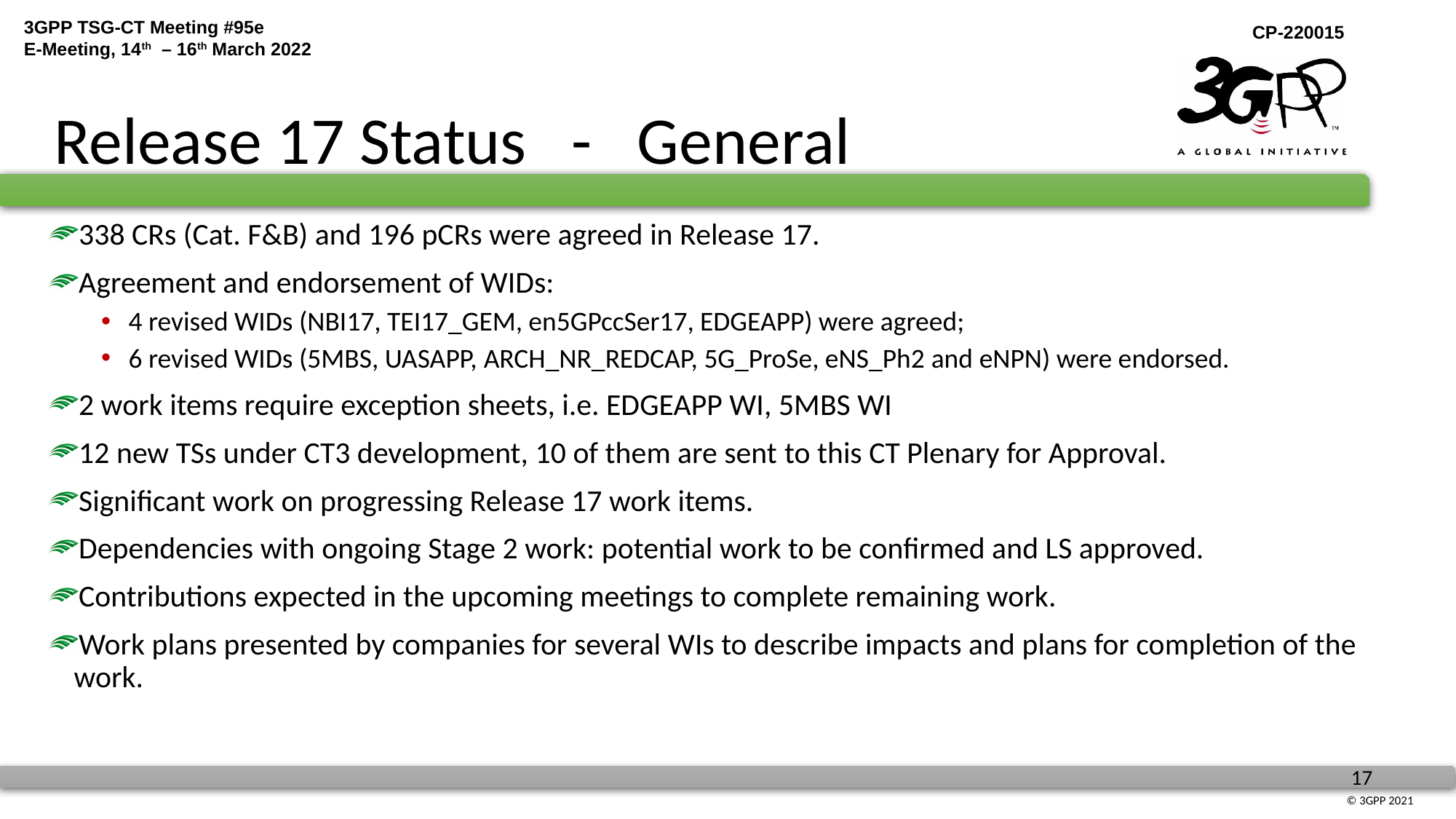

# Release 17 Status   -   General
338 CRs (Cat. F&B) and 196 pCRs were agreed in Release 17.
Agreement and endorsement of WIDs:
4 revised WIDs (NBI17, TEI17_GEM, en5GPccSer17, EDGEAPP) were agreed;
6 revised WIDs (5MBS, UASAPP, ARCH_NR_REDCAP, 5G_ProSe, eNS_Ph2 and eNPN) were endorsed.
2 work items require exception sheets, i.e. EDGEAPP WI, 5MBS WI
12 new TSs under CT3 development, 10 of them are sent to this CT Plenary for Approval.
Significant work on progressing Release 17 work items.
Dependencies with ongoing Stage 2 work: potential work to be confirmed and LS approved.
Contributions expected in the upcoming meetings to complete remaining work.
Work plans presented by companies for several WIs to describe impacts and plans for completion of the work.